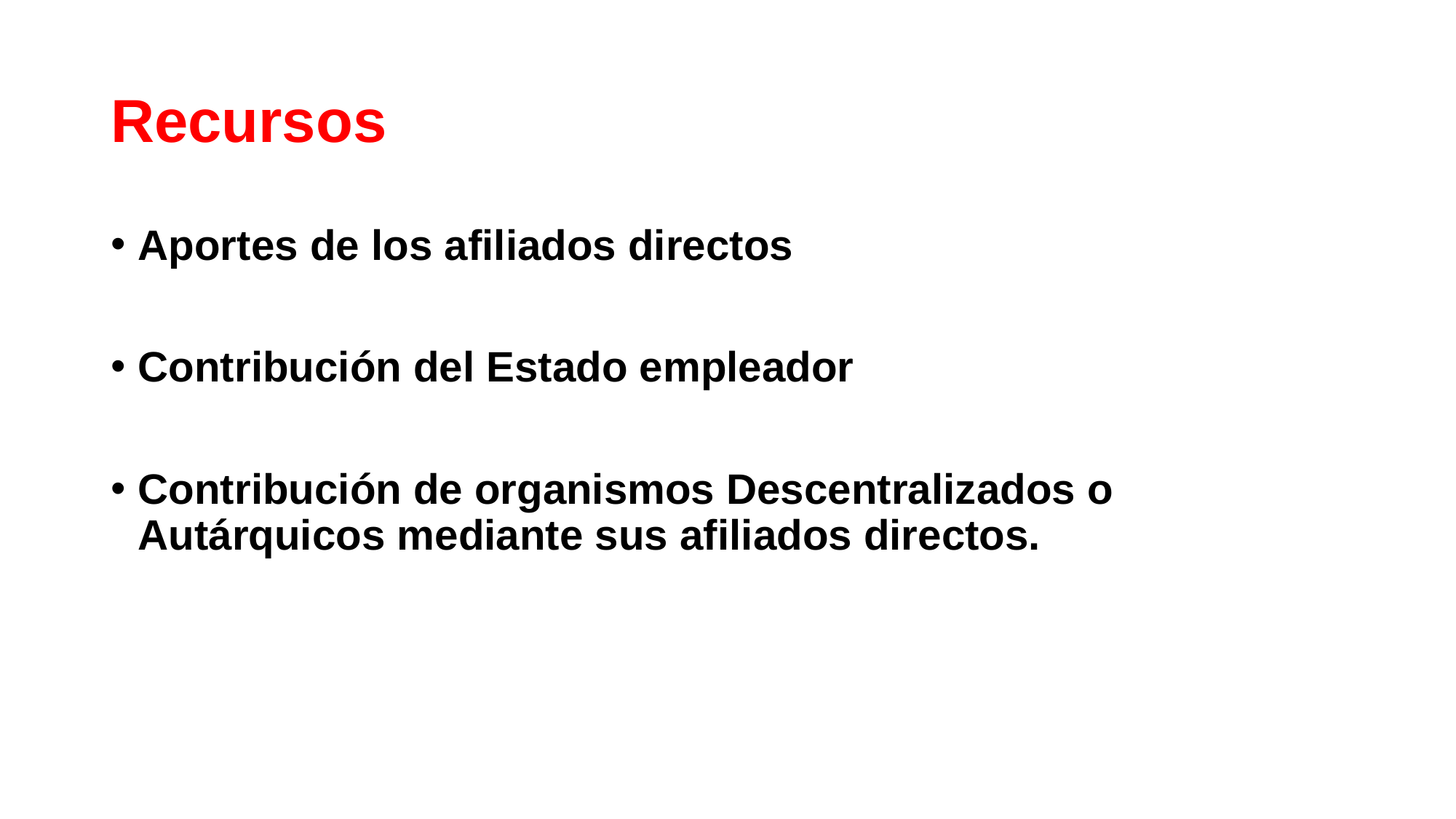

# Recursos
Aportes de los afiliados directos

Contribución del Estado empleador

Contribución de organismos Descentralizados o Autárquicos mediante sus afiliados directos.